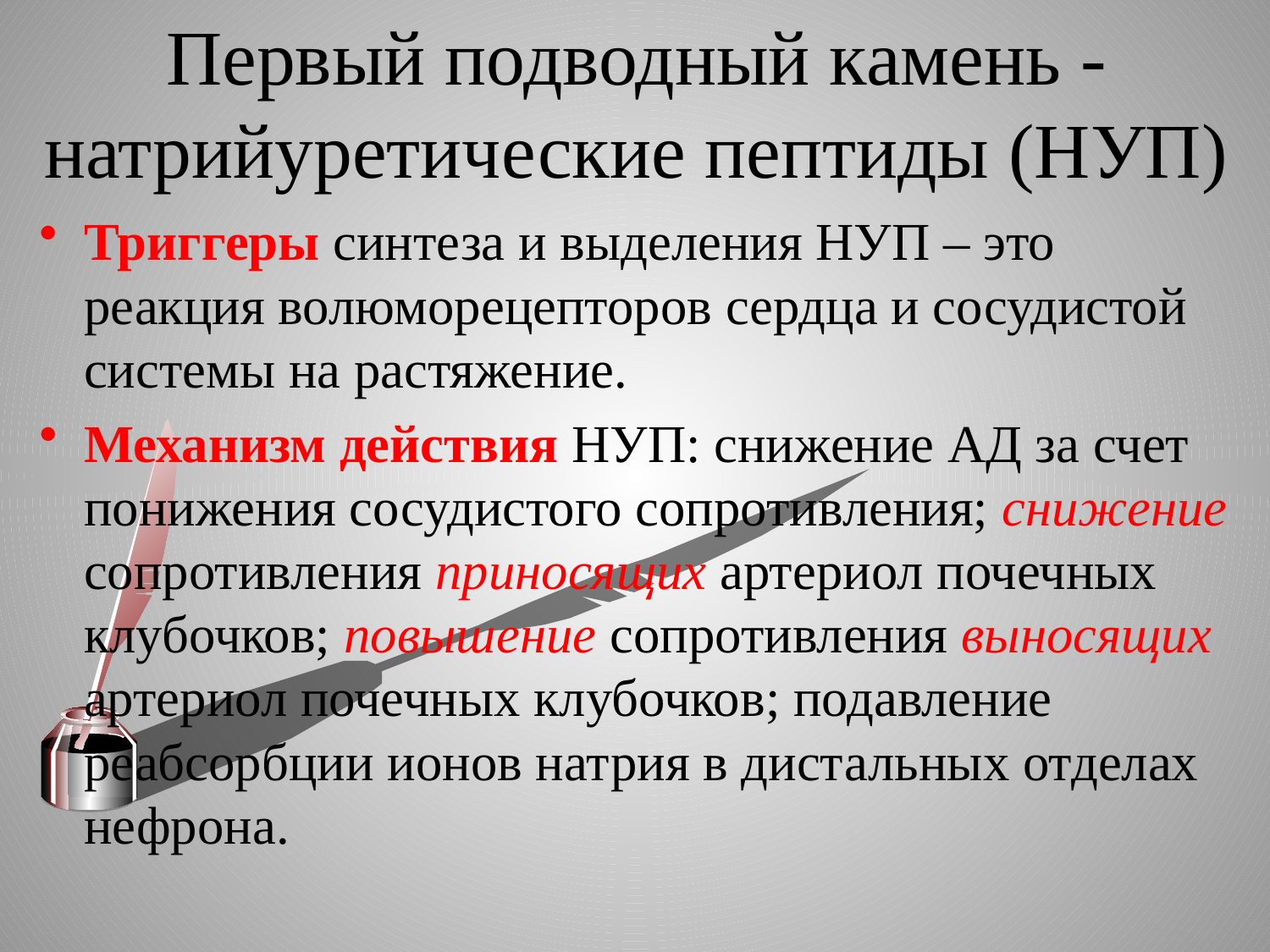

# Первый подводный камень -натрийуретические пептиды (НУП)
Триггеры синтеза и выделения НУП – это реакция волюморецепторов сердца и сосудистой системы на растяжение.
Механизм действия НУП: снижение АД за счет понижения сосудистого сопротивления; снижение сопротивления приносящих артериол почечных клубочков; повышение сопротивления выносящих артериол почечных клубочков; подавление реабсорбции ионов натрия в дистальных отделах нефрона.